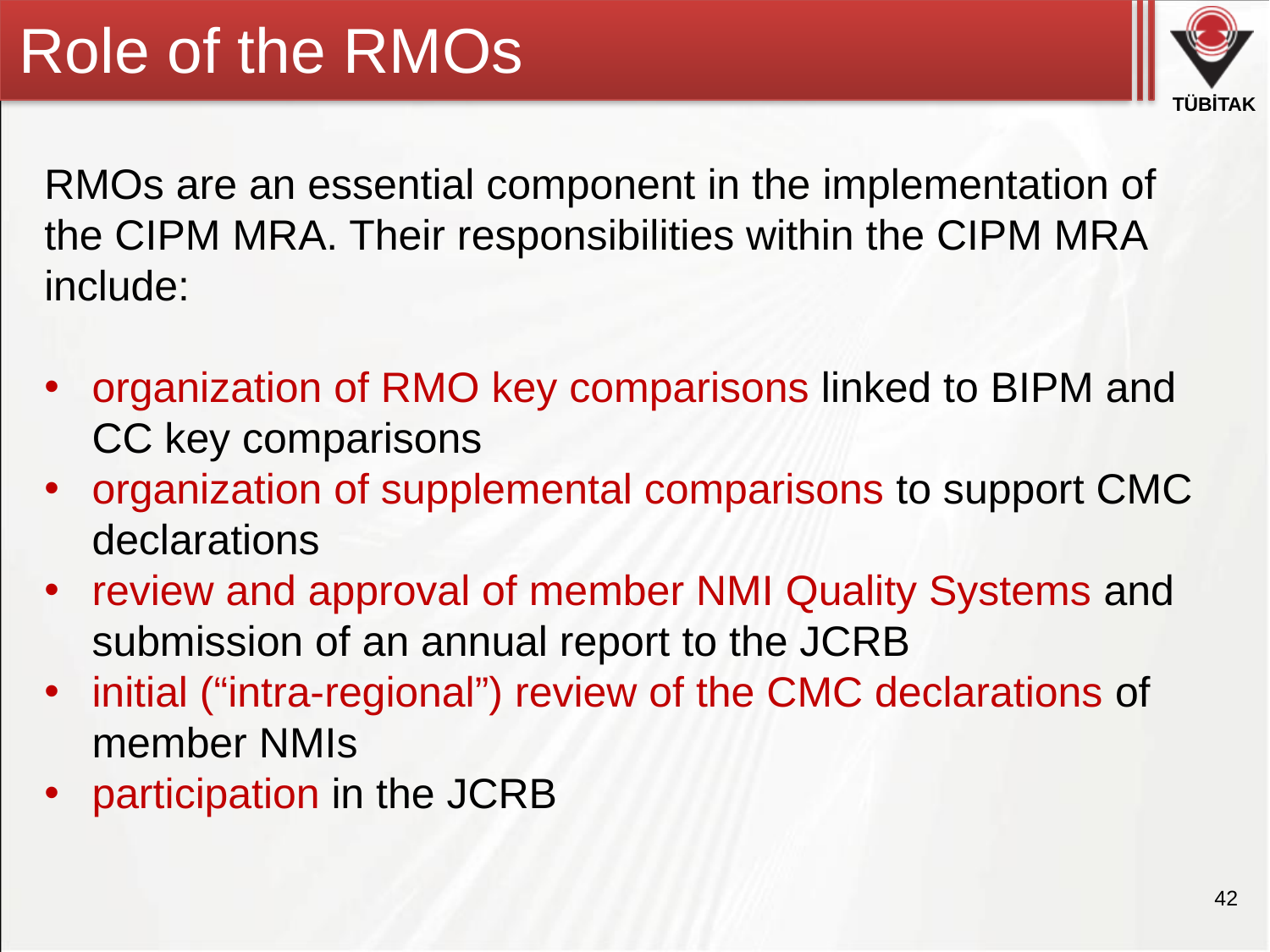

Role of the RMOs
RMOs are an essential component in the implementation of the CIPM MRA. Their responsibilities within the CIPM MRA include:

organization of RMO key comparisons linked to BIPM and CC key comparisons
organization of supplemental comparisons to support CMC declarations
review and approval of member NMI Quality Systems and submission of an annual report to the JCRB
initial (“intra-regional”) review of the CMC declarations of member NMIs
participation in the JCRB
42